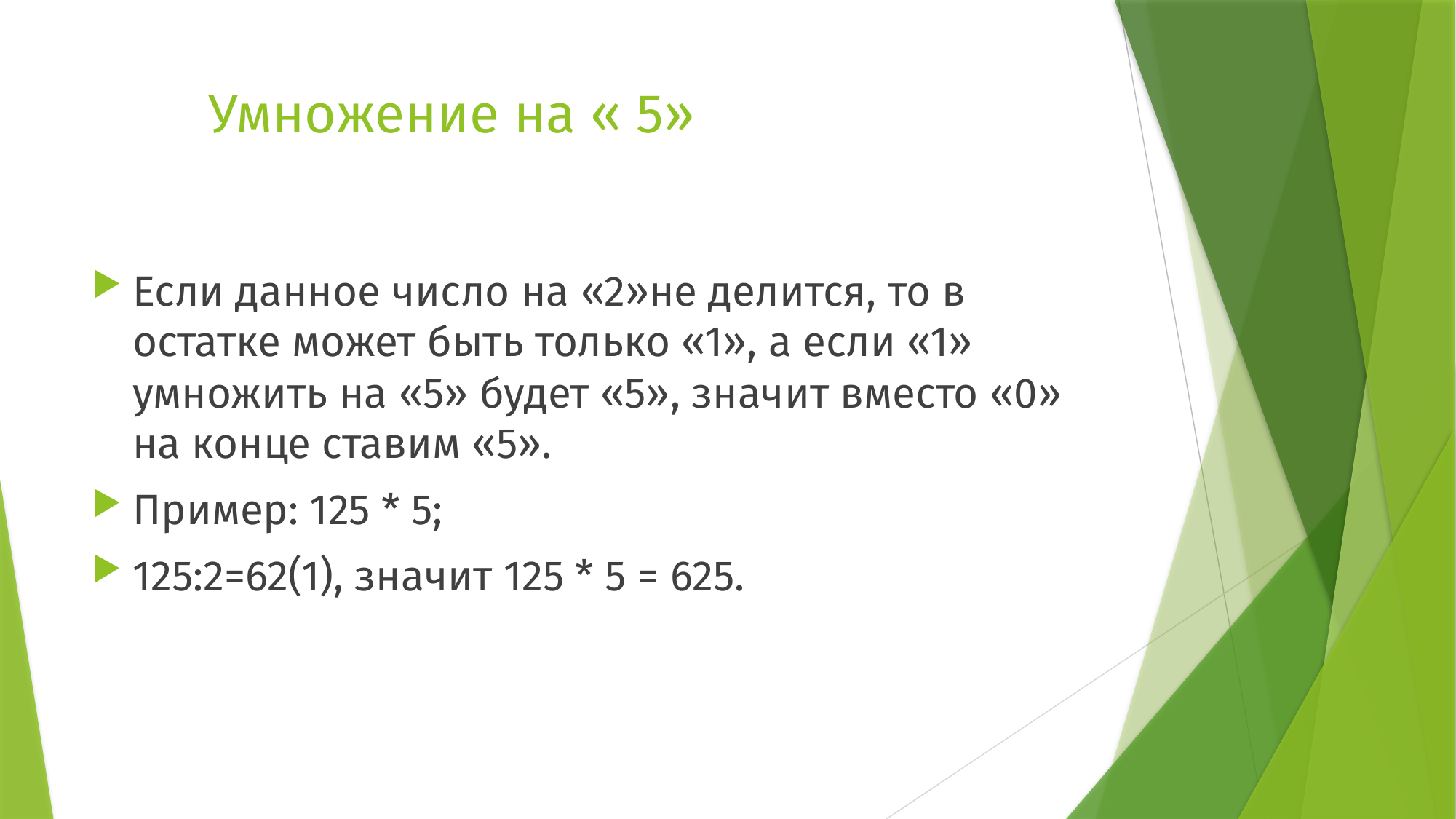

# Умножение на « 5»
Если данное число на «2»не делится, то в остатке может быть только «1», а если «1» умножить на «5» будет «5», значит вместо «0» на конце ставим «5».
Пример: 125 * 5;
125:2=62(1), значит 125 * 5 = 625.